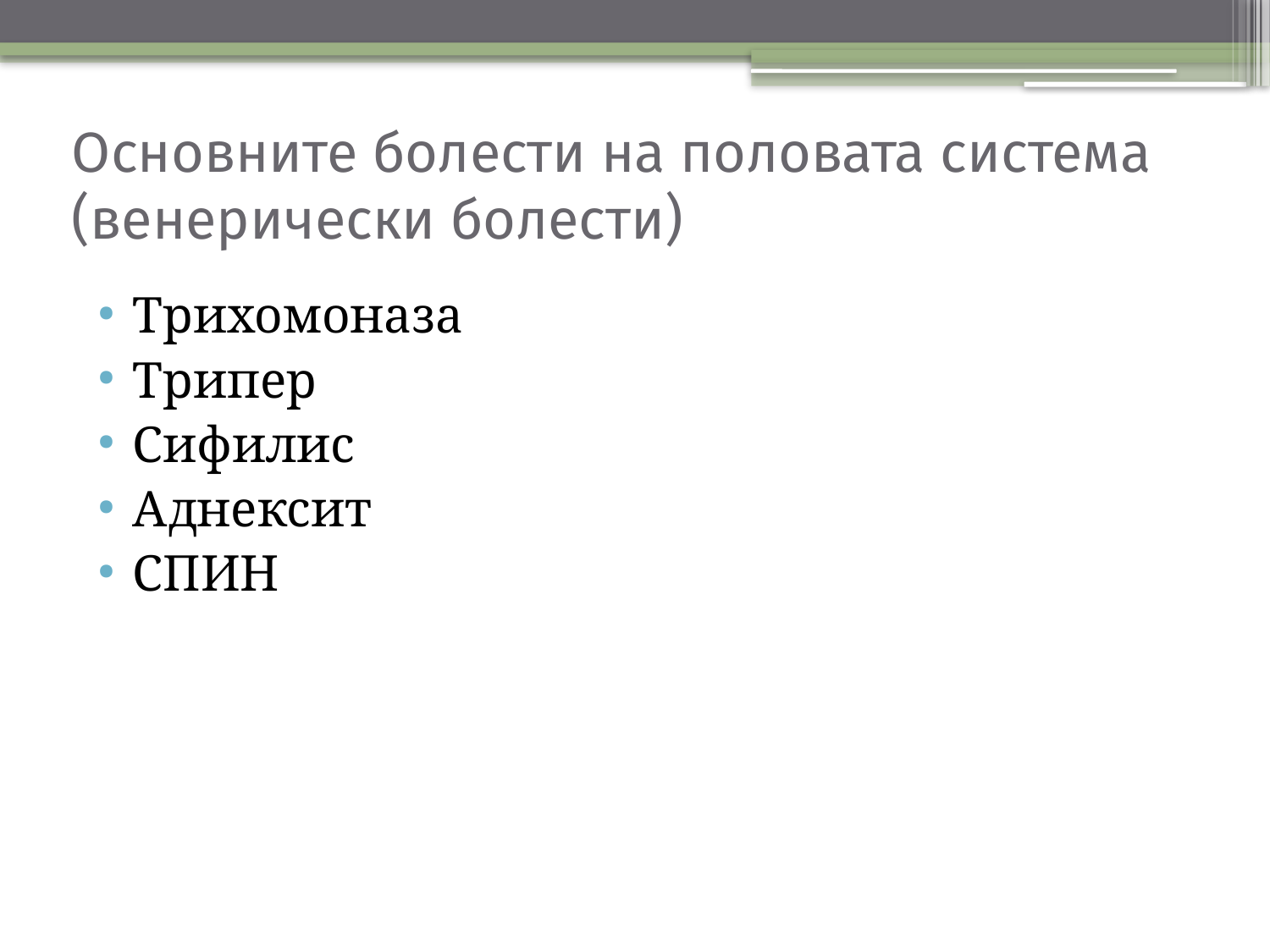

# Основните болести на половата система (венерически болести)
Трихомоназа
Трипер
Сифилис
Аднексит
СПИН